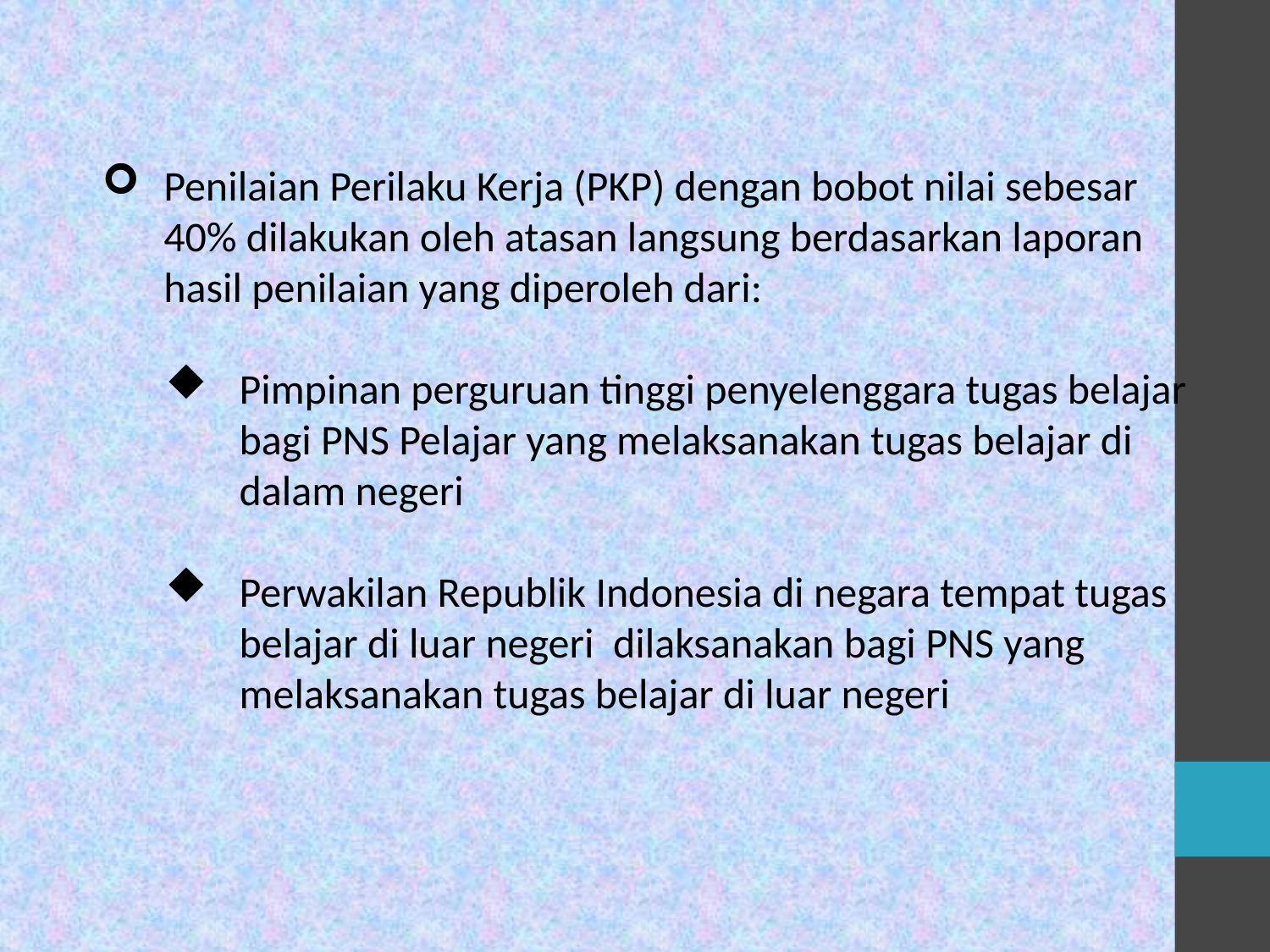

Penilaian Perilaku Kerja (PKP) dengan bobot nilai sebesar 40% dilakukan oleh atasan langsung berdasarkan laporan hasil penilaian yang diperoleh dari:

Pimpinan perguruan tinggi penyelenggara tugas belajar bagi PNS Pelajar yang melaksanakan tugas belajar di dalam negeri

Perwakilan Republik Indonesia di negara tempat tugas belajar di luar negeri  dilaksanakan bagi PNS yang melaksanakan tugas belajar di luar negeri

.